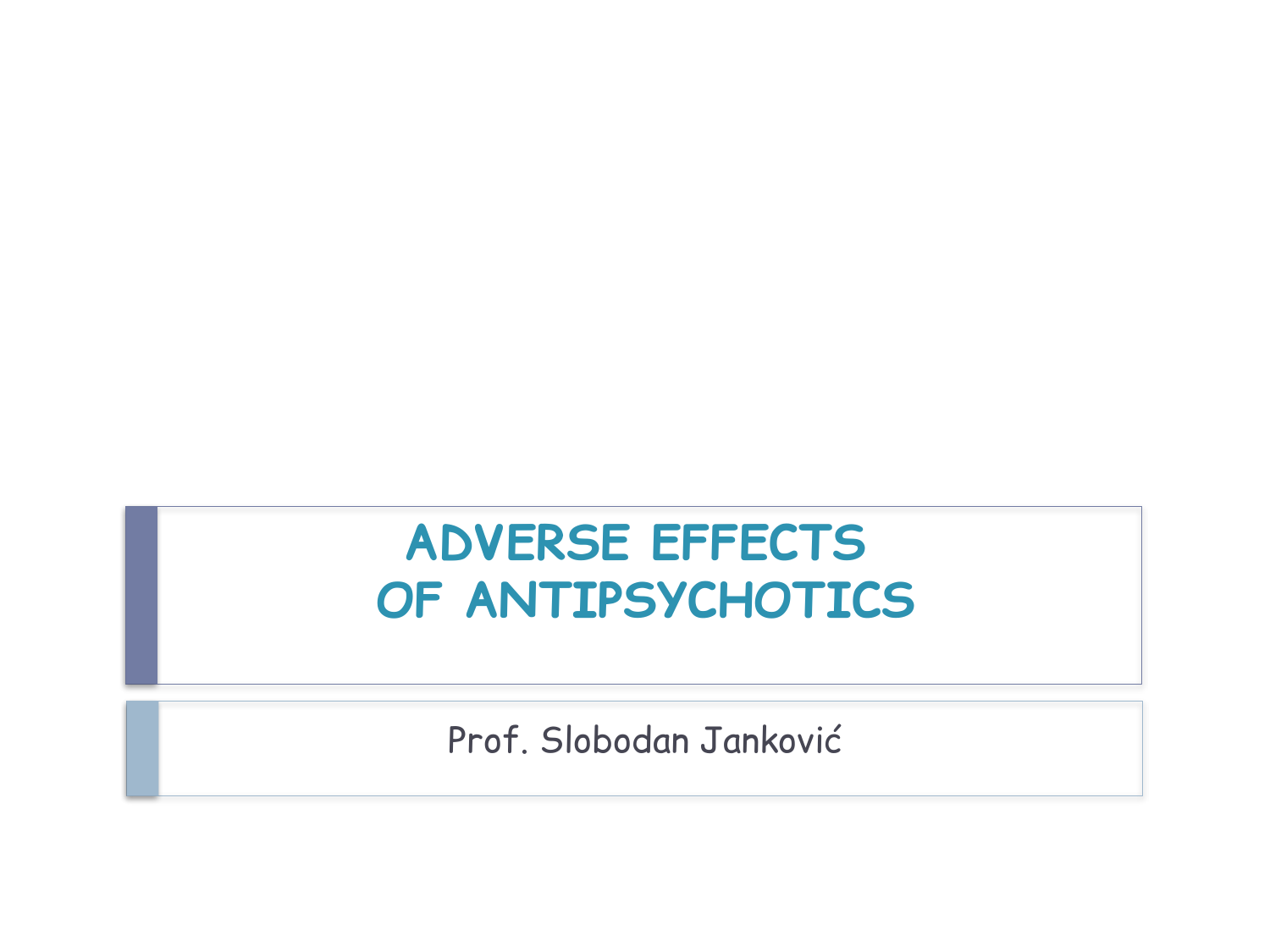

# ADVERSE EFFECTS OF ANTIPSYCHOTICS
Prof. Slobodan Janković